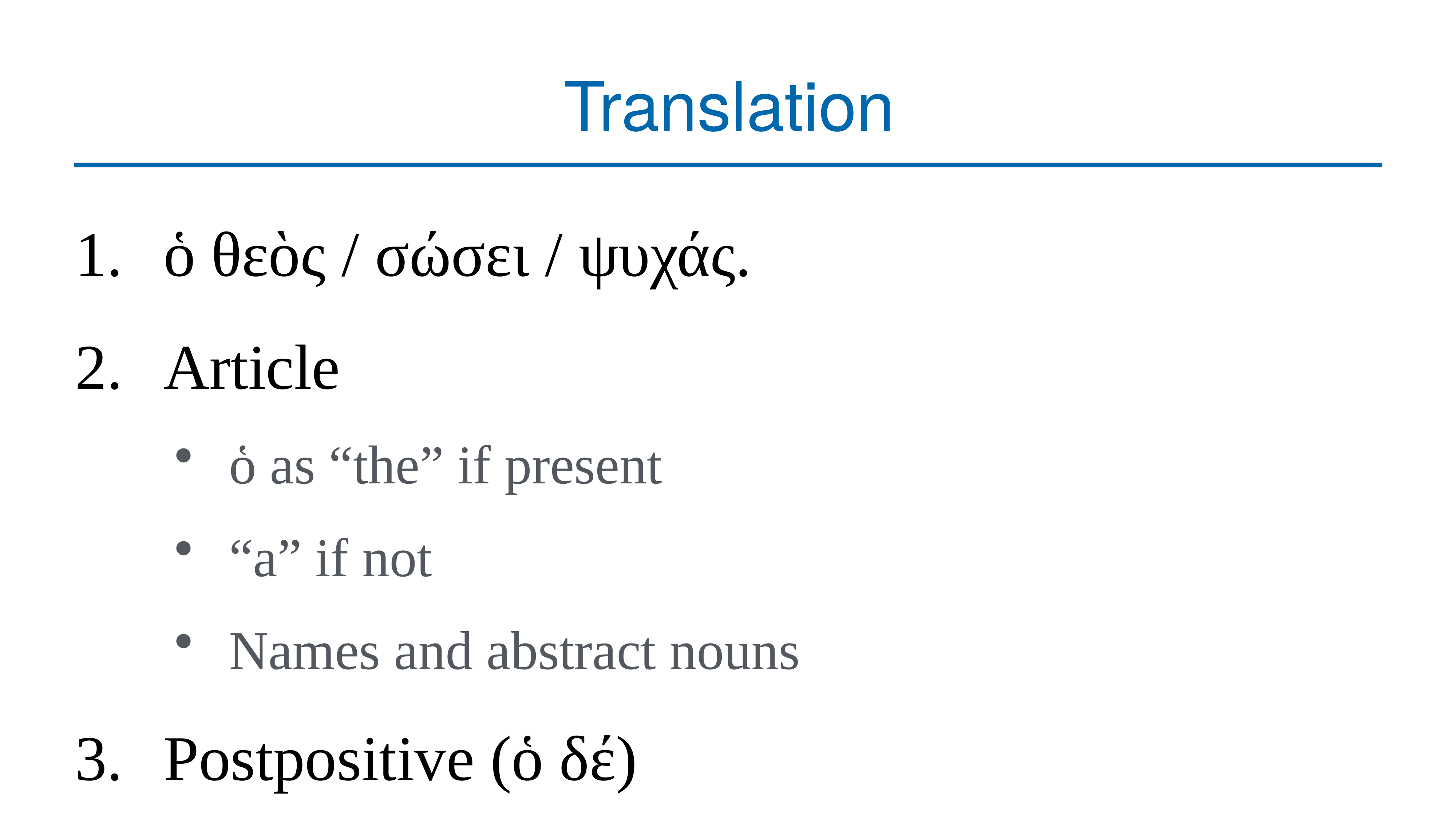

# Translation
ὁ θεὸς / σώσει / ψυχάς.
Article
ὁ as “the” if present
“a” if not
Names and abstract nouns
Postpositive (ὁ δέ)